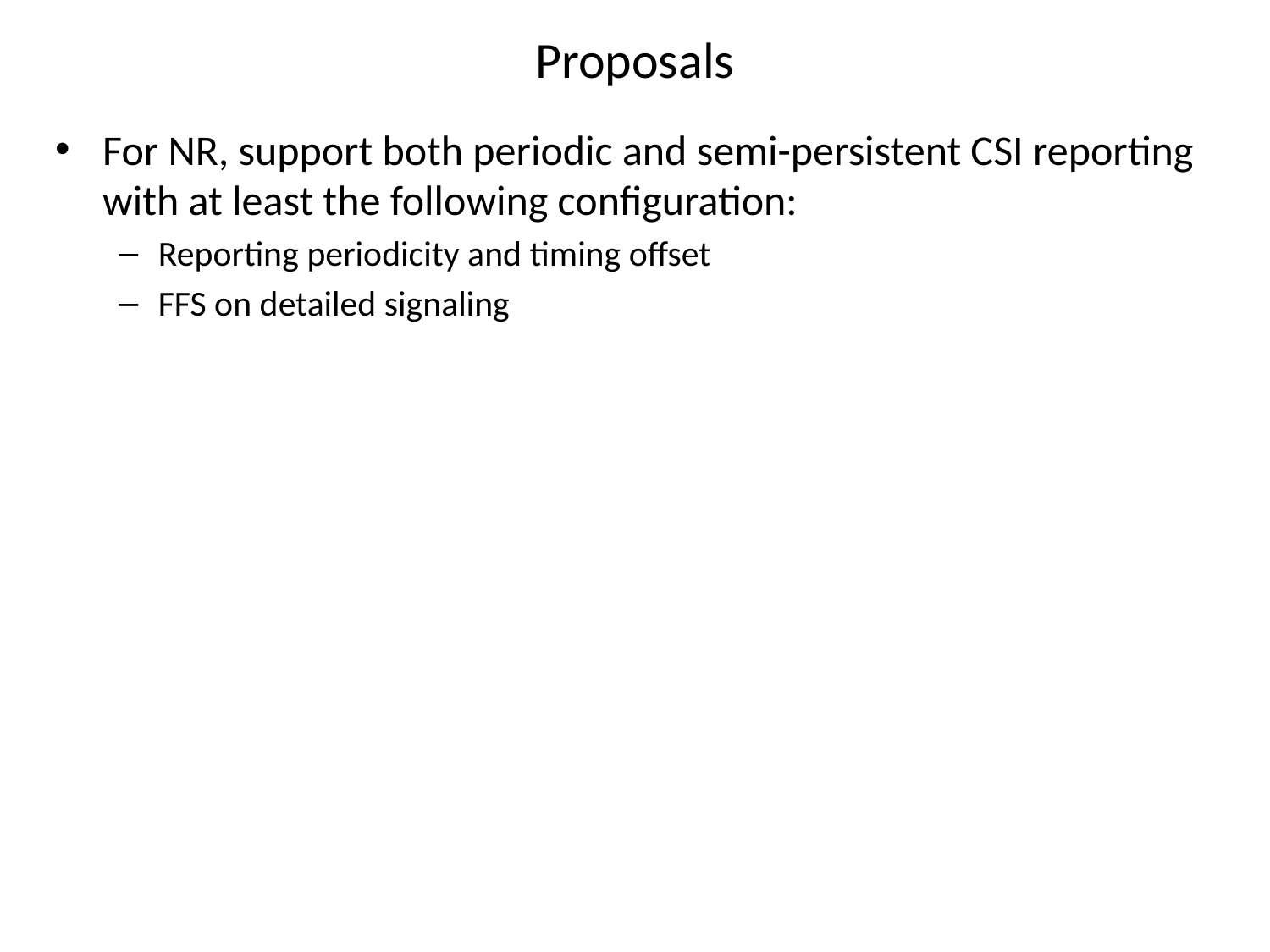

# Proposals
For NR, support both periodic and semi-persistent CSI reporting with at least the following configuration:
Reporting periodicity and timing offset
FFS on detailed signaling